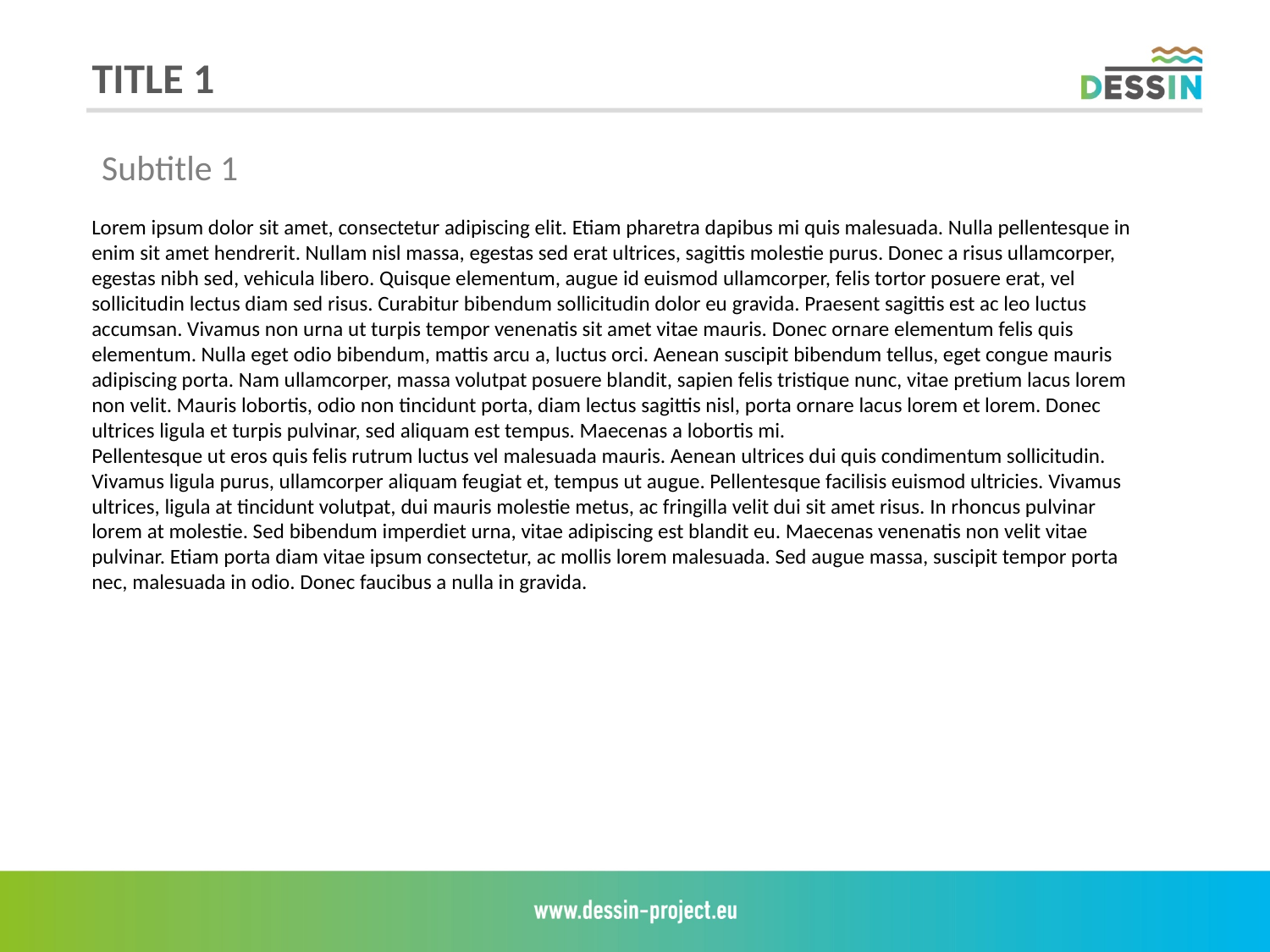

TITLE 1
Subtitle 1
Lorem ipsum dolor sit amet, consectetur adipiscing elit. Etiam pharetra dapibus mi quis malesuada. Nulla pellentesque in enim sit amet hendrerit. Nullam nisl massa, egestas sed erat ultrices, sagittis molestie purus. Donec a risus ullamcorper, egestas nibh sed, vehicula libero. Quisque elementum, augue id euismod ullamcorper, felis tortor posuere erat, vel sollicitudin lectus diam sed risus. Curabitur bibendum sollicitudin dolor eu gravida. Praesent sagittis est ac leo luctus accumsan. Vivamus non urna ut turpis tempor venenatis sit amet vitae mauris. Donec ornare elementum felis quis elementum. Nulla eget odio bibendum, mattis arcu a, luctus orci. Aenean suscipit bibendum tellus, eget congue mauris adipiscing porta. Nam ullamcorper, massa volutpat posuere blandit, sapien felis tristique nunc, vitae pretium lacus lorem non velit. Mauris lobortis, odio non tincidunt porta, diam lectus sagittis nisl, porta ornare lacus lorem et lorem. Donec ultrices ligula et turpis pulvinar, sed aliquam est tempus. Maecenas a lobortis mi.
Pellentesque ut eros quis felis rutrum luctus vel malesuada mauris. Aenean ultrices dui quis condimentum sollicitudin. Vivamus ligula purus, ullamcorper aliquam feugiat et, tempus ut augue. Pellentesque facilisis euismod ultricies. Vivamus ultrices, ligula at tincidunt volutpat, dui mauris molestie metus, ac fringilla velit dui sit amet risus. In rhoncus pulvinar lorem at molestie. Sed bibendum imperdiet urna, vitae adipiscing est blandit eu. Maecenas venenatis non velit vitae pulvinar. Etiam porta diam vitae ipsum consectetur, ac mollis lorem malesuada. Sed augue massa, suscipit tempor porta nec, malesuada in odio. Donec faucibus a nulla in gravida.